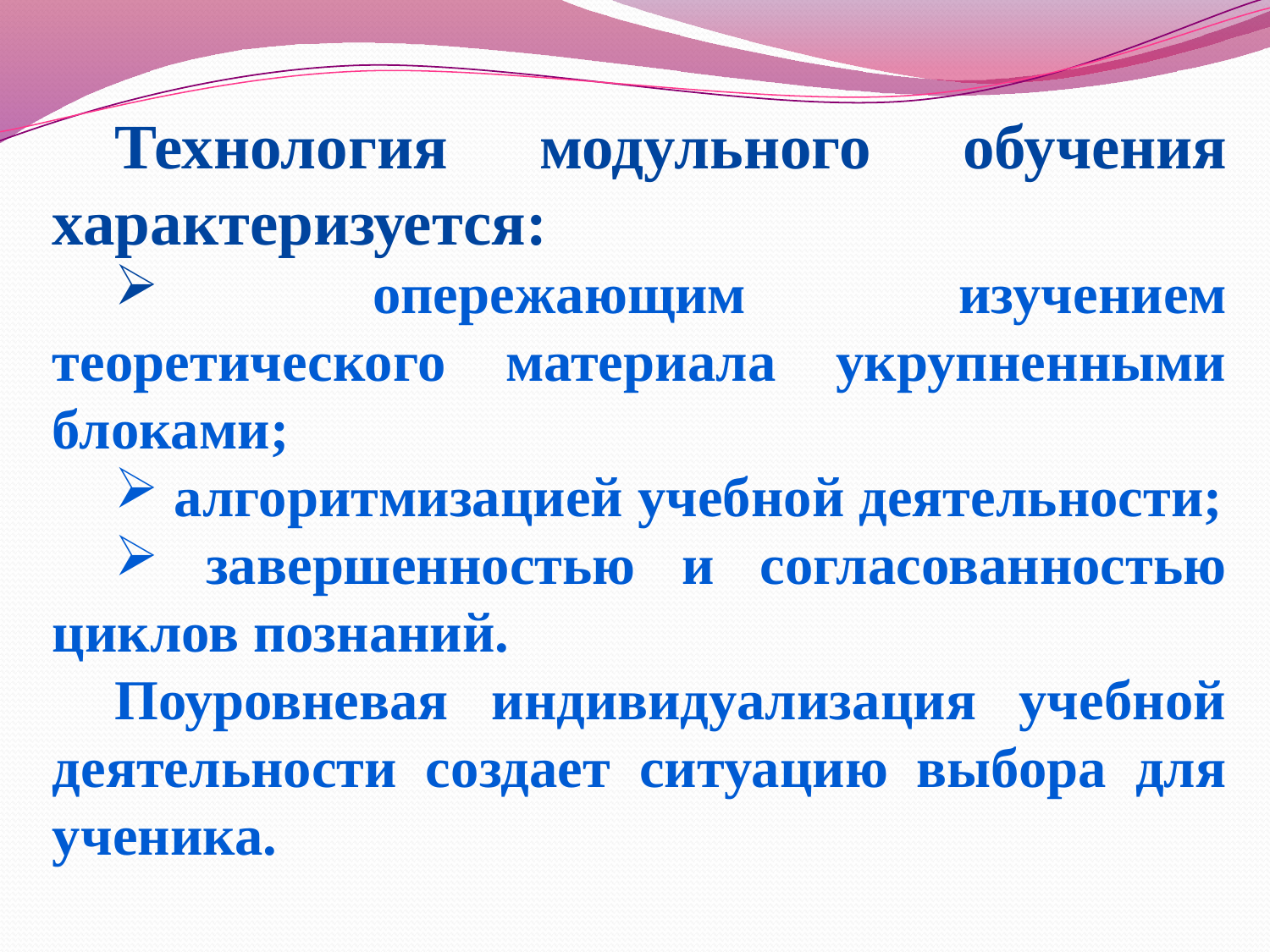

Технология модульного обучения характеризуется:
 опережающим изучением теоретического материала укрупненными блоками;
 алгоритмизацией учебной деятельности;
 завершенностью и согласованностью циклов познаний.
Поуровневая индивидуализация учебной деятельности создает ситуацию выбора для ученика.